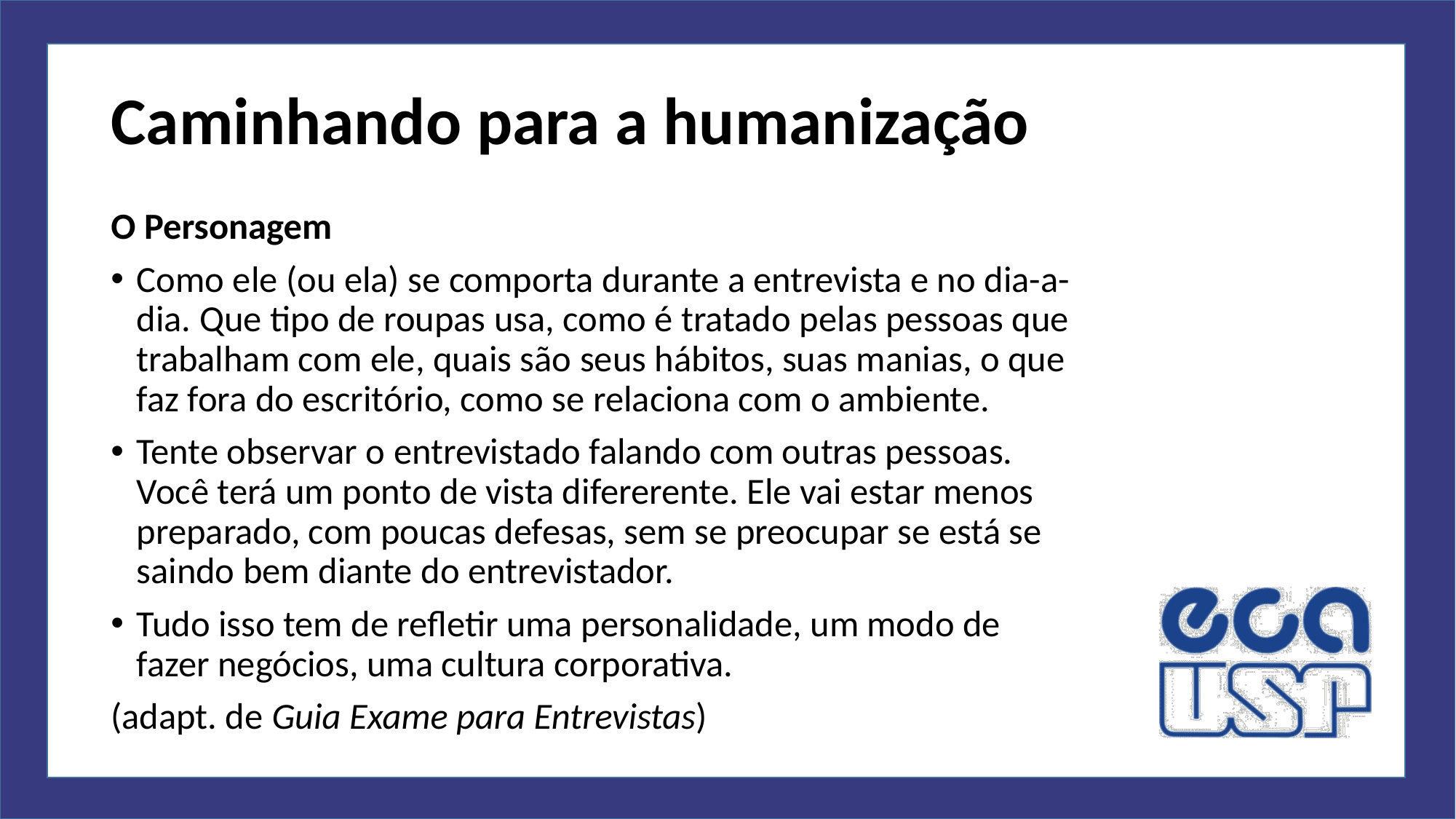

# Caminhando para a humanização
O Personagem
Como ele (ou ela) se comporta durante a entrevista e no dia-a-dia. Que tipo de roupas usa, como é tratado pelas pessoas que trabalham com ele, quais são seus hábitos, suas manias, o que faz fora do escritório, como se relaciona com o ambiente.
Tente observar o entrevistado falando com outras pessoas. Você terá um ponto de vista difererente. Ele vai estar menos preparado, com poucas defesas, sem se preocupar se está se saindo bem diante do entrevistador.
Tudo isso tem de refletir uma personalidade, um modo de fazer negócios, uma cultura corporativa.
(adapt. de Guia Exame para Entrevistas)